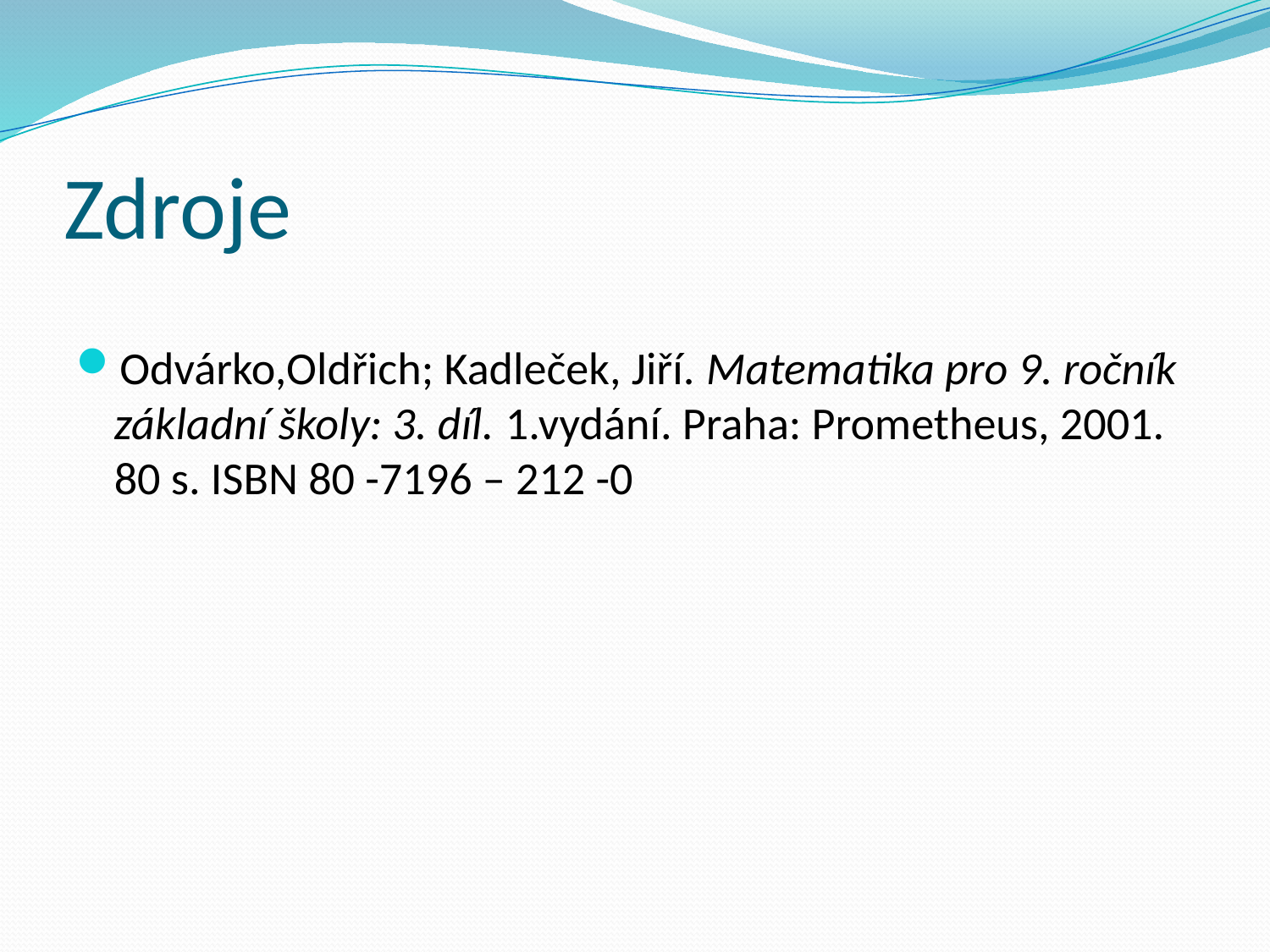

# Zdroje

Odvárko,Oldřich; Kadleček, Jiří. Matematika pro 9. ročník základní školy: 3. díl. 1.vydání. Praha: Prometheus, 2001. 80 s. ISBN 80 -7196 – 212 -0